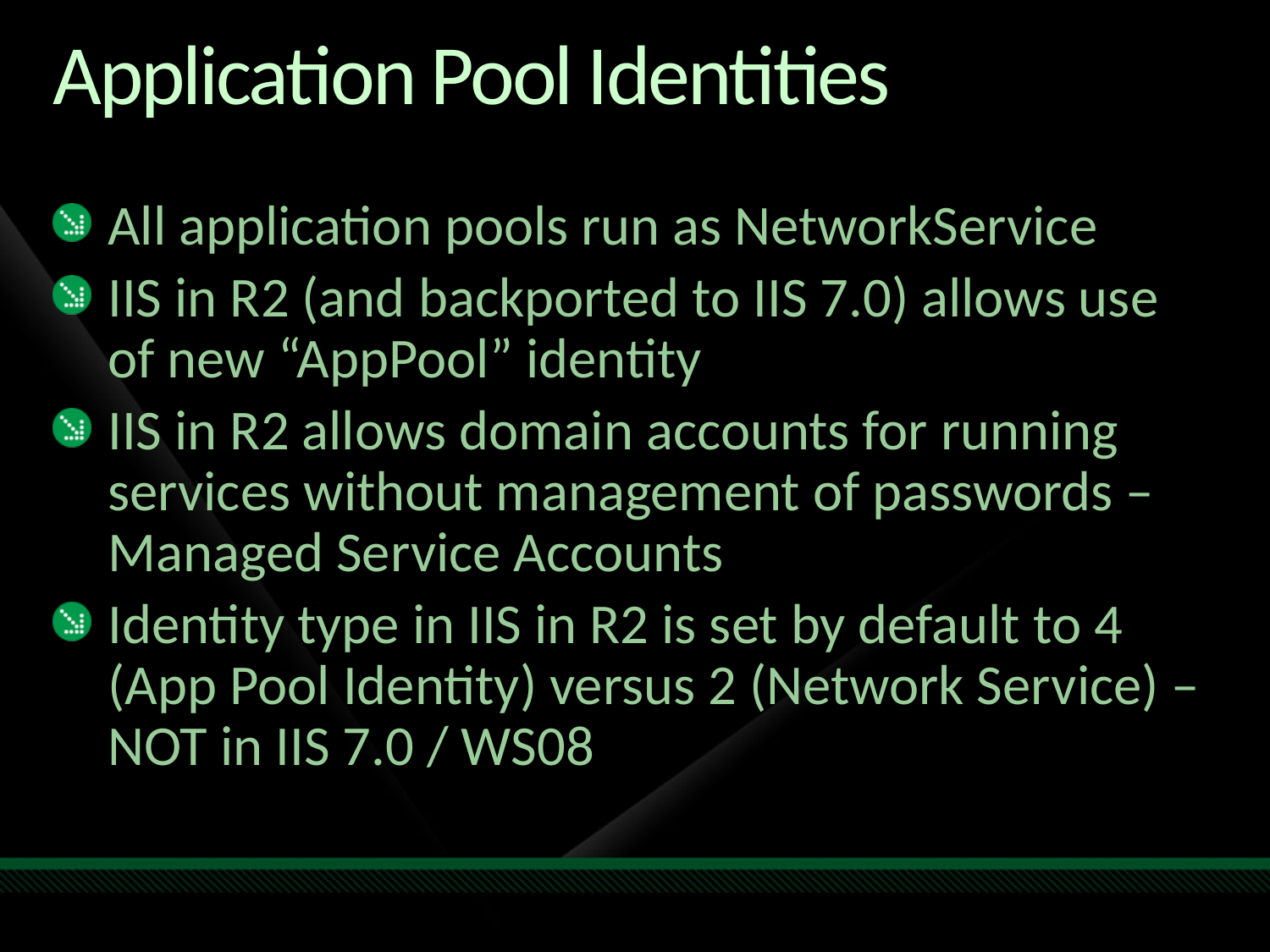

# Application Pool Identities
All application pools run as NetworkService
IIS in R2 (and backported to IIS 7.0) allows use of new “AppPool” identity
IIS in R2 allows domain accounts for running services without management of passwords – Managed Service Accounts
Identity type in IIS in R2 is set by default to 4 (App Pool Identity) versus 2 (Network Service) – NOT in IIS 7.0 / WS08